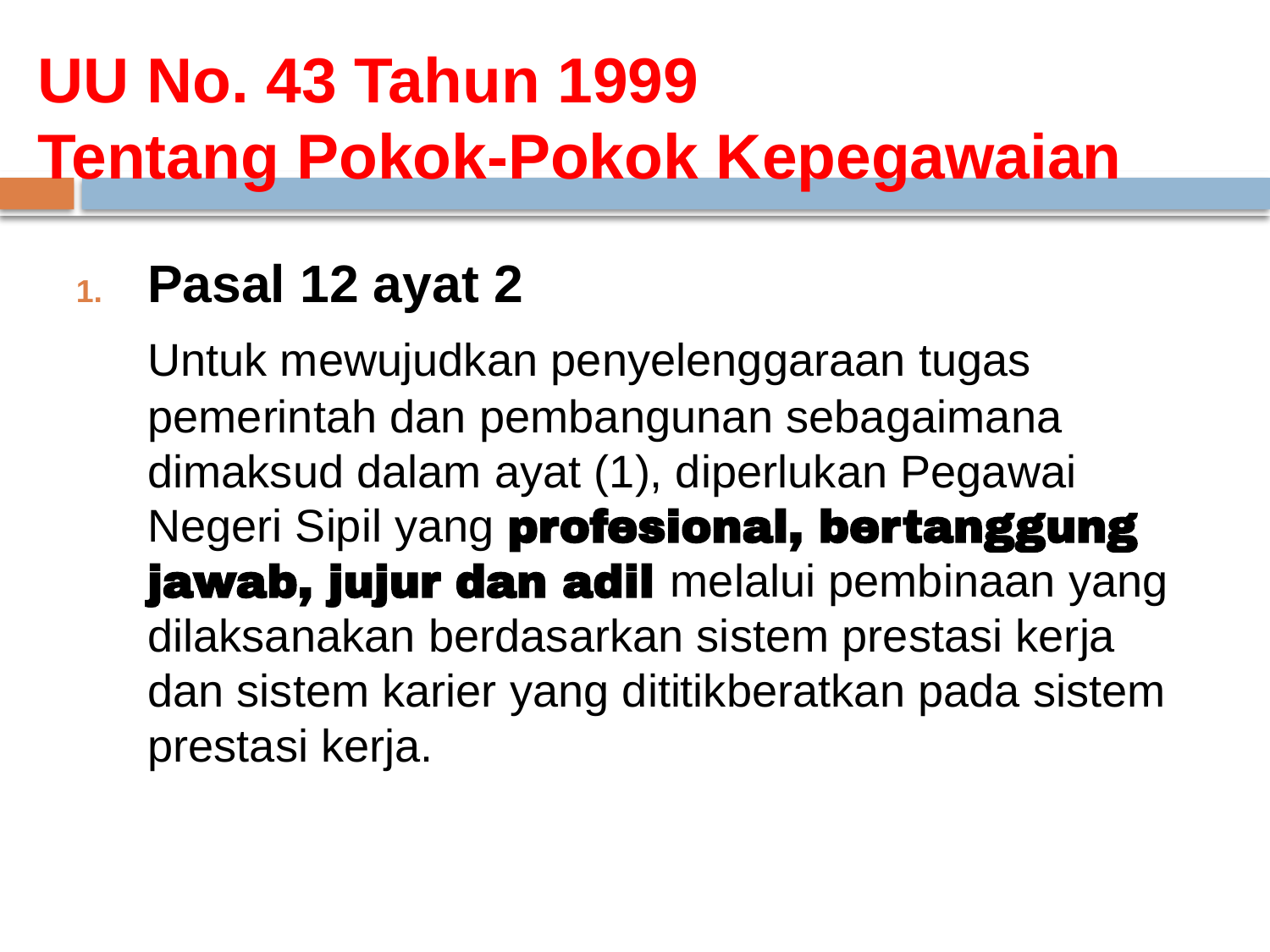

# UU No. 43 Tahun 1999 Tentang Pokok-Pokok Kepegawaian
Pasal 12 ayat 2
	Untuk mewujudkan penyelenggaraan tugas pemerintah dan pembangunan sebagaimana dimaksud dalam ayat (1), diperlukan Pegawai Negeri Sipil yang profesional, bertanggung jawab, jujur dan adil melalui pembinaan yang dilaksanakan berdasarkan sistem prestasi kerja dan sistem karier yang dititikberatkan pada sistem prestasi kerja.